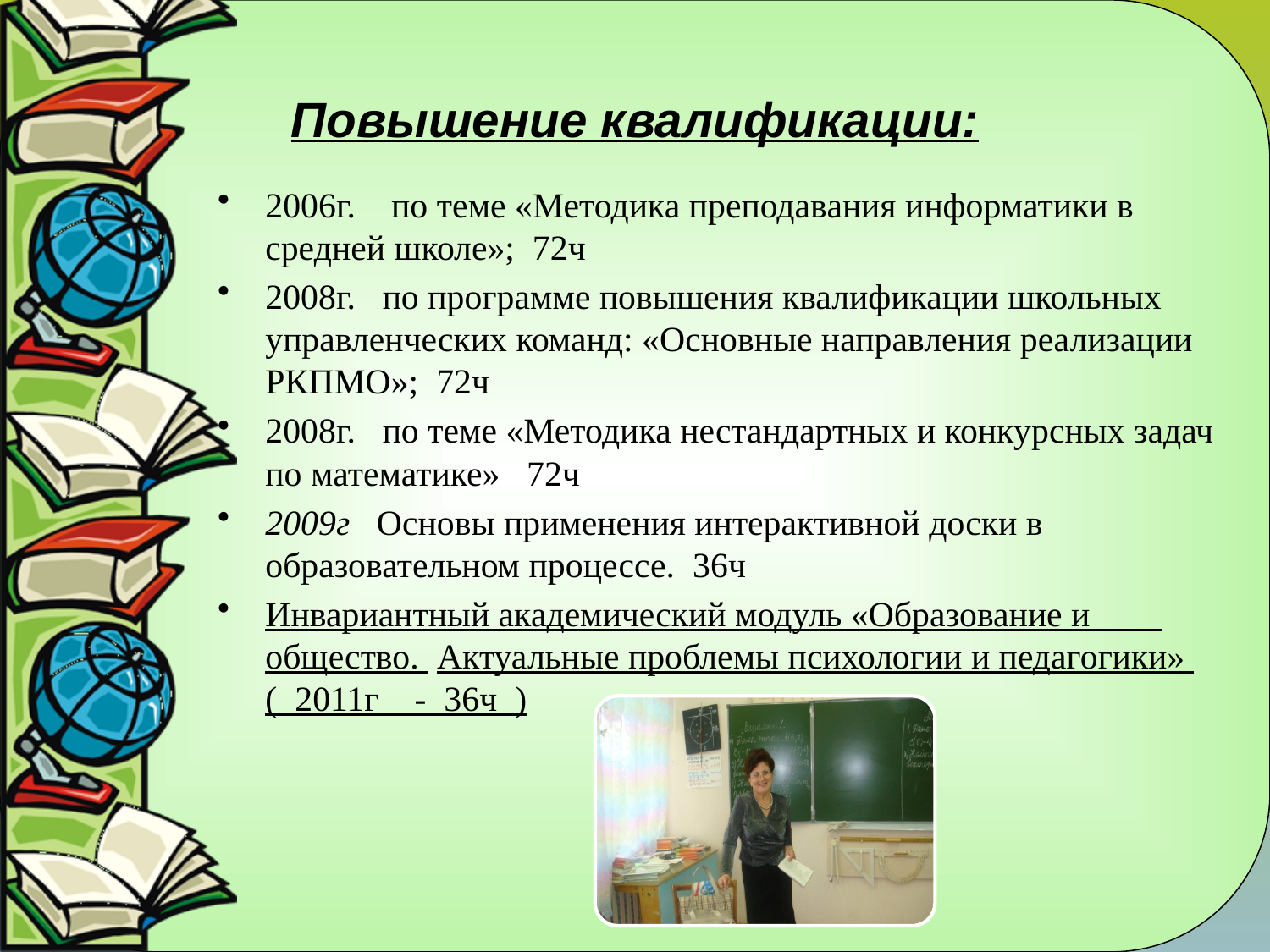

# Повышение квалификации:
2006г.    по теме «Методика преподавания информатики в средней школе»;  72ч
2008г.   по программе повышения квалификации школьных управленческих команд: «Основные направления реализации РКПМО»;  72ч
2008г.   по теме «Методика нестандартных и конкурсных задач по математике»   72ч
2009г   Основы применения интерактивной доски в образовательном процессе.  36ч
Инвариантный академический модуль «Образование и____ общество.  Актуальные проблемы психологии и педагогики»  (  2011г    -  36ч_)